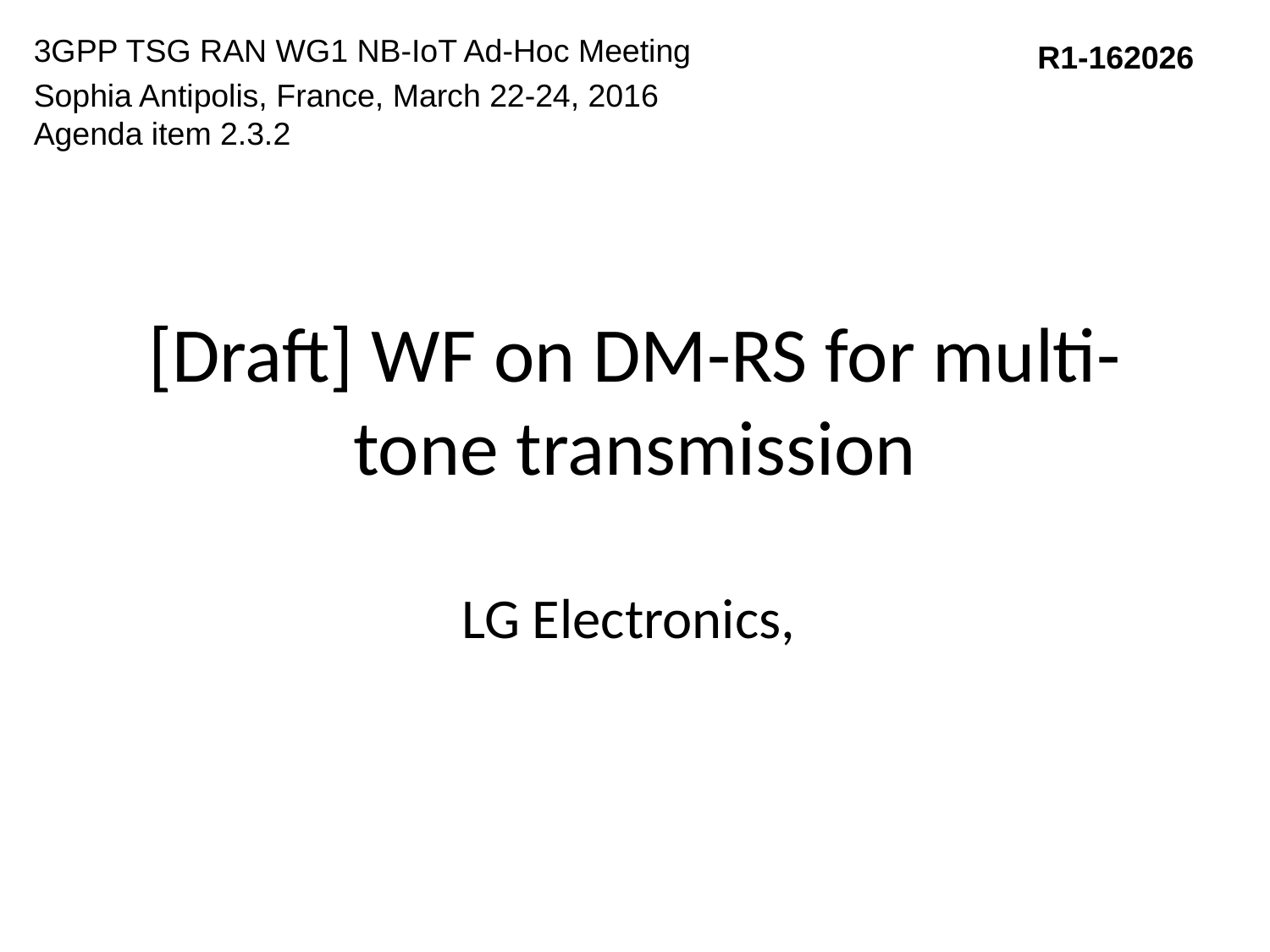

3GPP TSG RAN WG1 NB-IoT Ad-Hoc Meeting
Sophia Antipolis, France, March 22-24, 2016
Agenda item 2.3.2
R1-162026
# [Draft] WF on DM-RS for multi-tone transmission
LG Electronics,